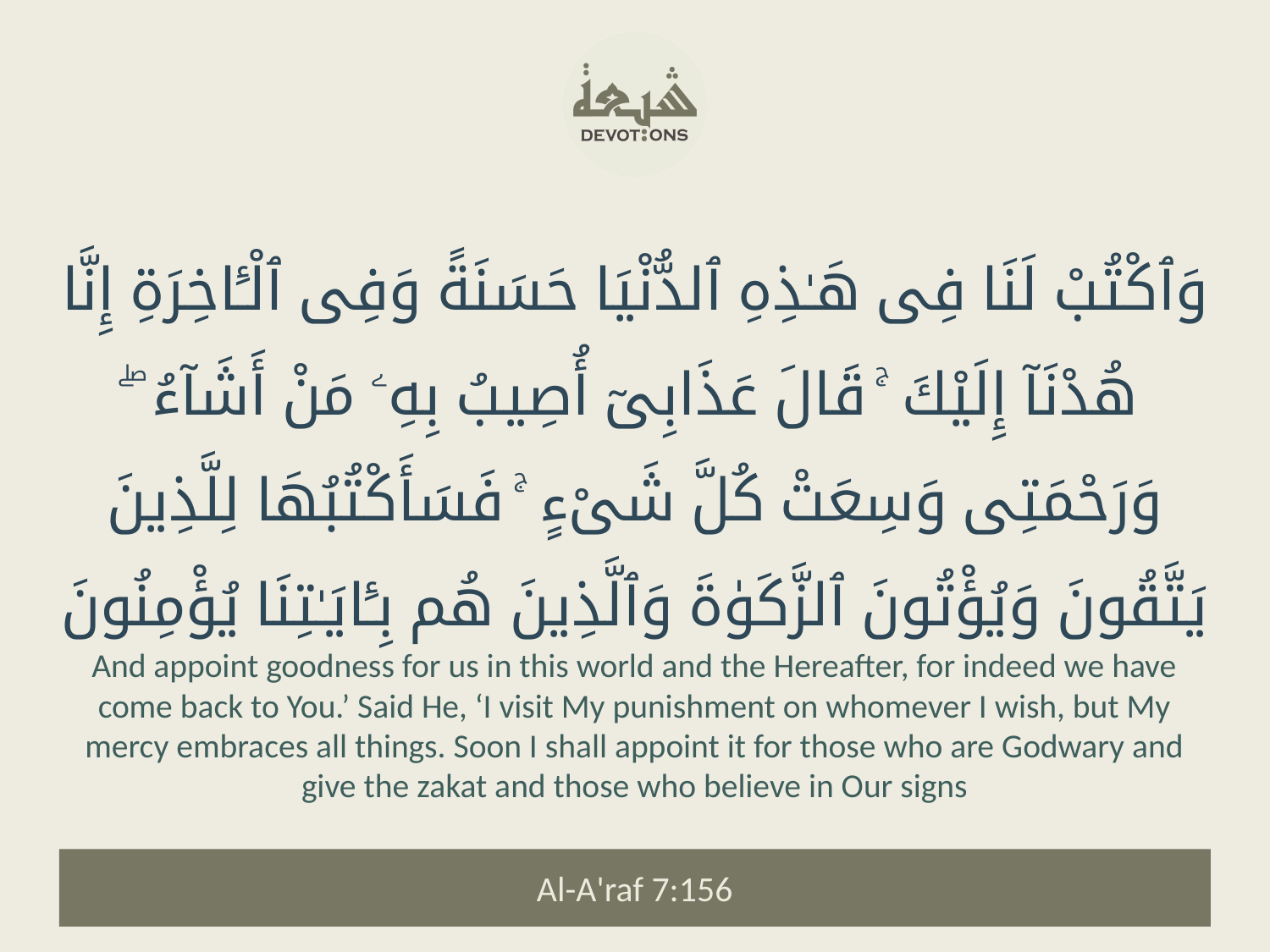

وَٱكْتُبْ لَنَا فِى هَـٰذِهِ ٱلدُّنْيَا حَسَنَةً وَفِى ٱلْـَٔاخِرَةِ إِنَّا هُدْنَآ إِلَيْكَ ۚ قَالَ عَذَابِىٓ أُصِيبُ بِهِۦ مَنْ أَشَآءُ ۖ وَرَحْمَتِى وَسِعَتْ كُلَّ شَىْءٍ ۚ فَسَأَكْتُبُهَا لِلَّذِينَ يَتَّقُونَ وَيُؤْتُونَ ٱلزَّكَوٰةَ وَٱلَّذِينَ هُم بِـَٔايَـٰتِنَا يُؤْمِنُونَ
And appoint goodness for us in this world and the Hereafter, for indeed we have come back to You.’ Said He, ‘I visit My punishment on whomever I wish, but My mercy embraces all things. Soon I shall appoint it for those who are Godwary and give the zakat and those who believe in Our signs
Al-A'raf 7:156